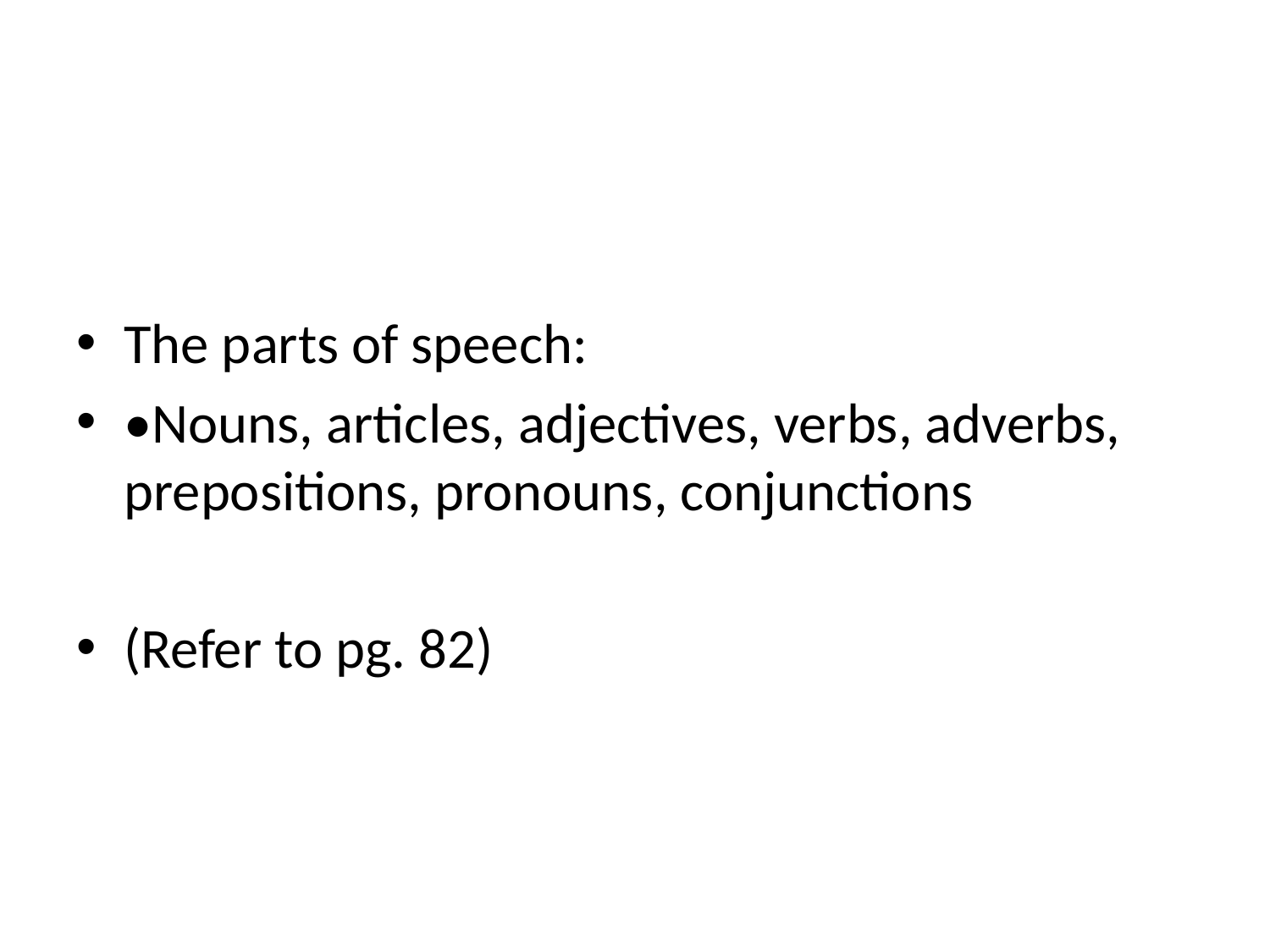

#

The parts of speech:
•Nouns, articles, adjectives, verbs, adverbs, prepositions, pronouns, conjunctions

(Refer to pg. 82)